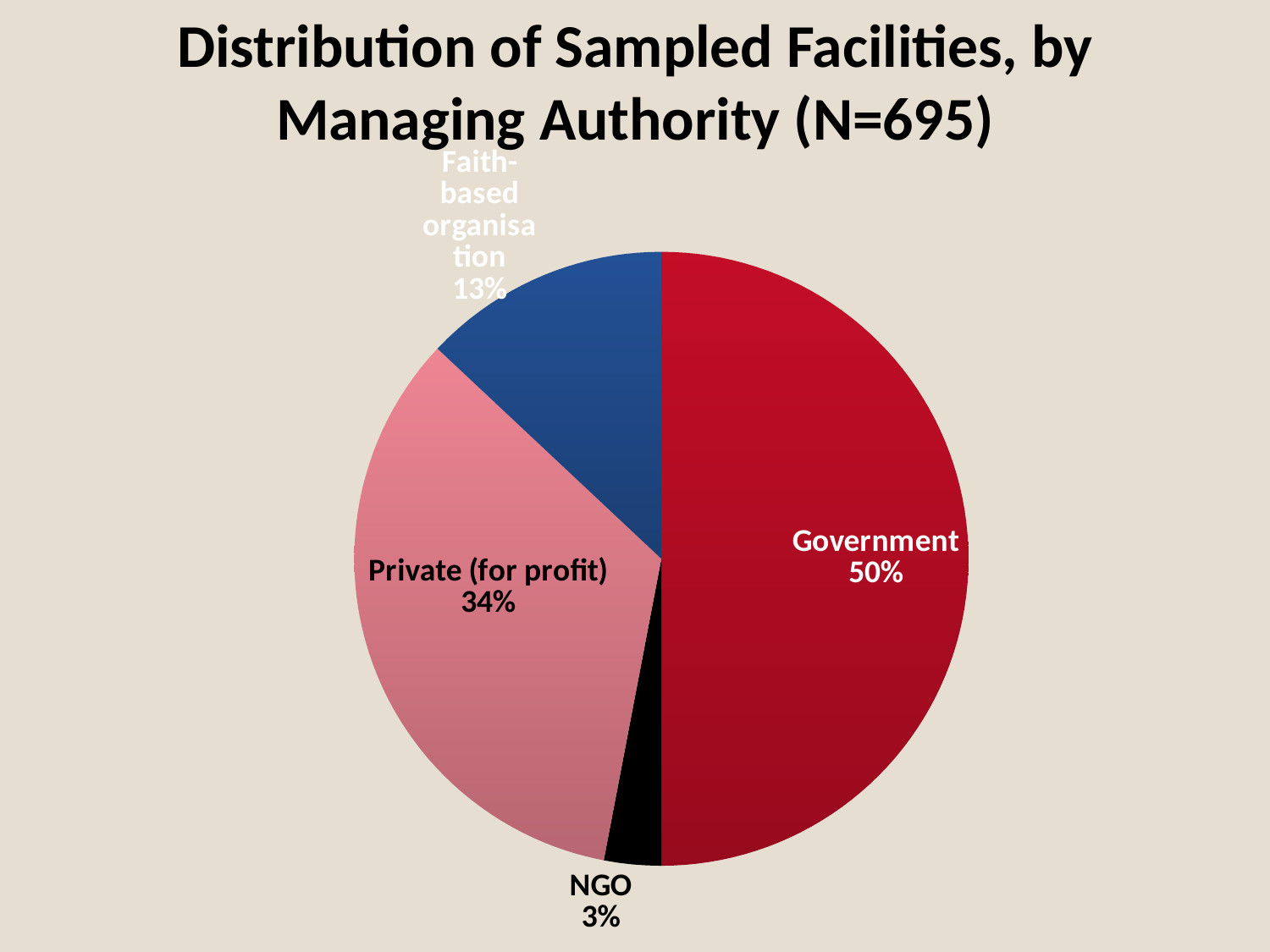

# Distribution of Sampled Facilities, by Managing Authority (N=695)

### Chart

| Category | Sales |
|---|---|
| Government | 50.0 |
| NGO | 3.0 |
| Private (for profit) | 34.0 |
| Faith-based organisation | 13.0 |